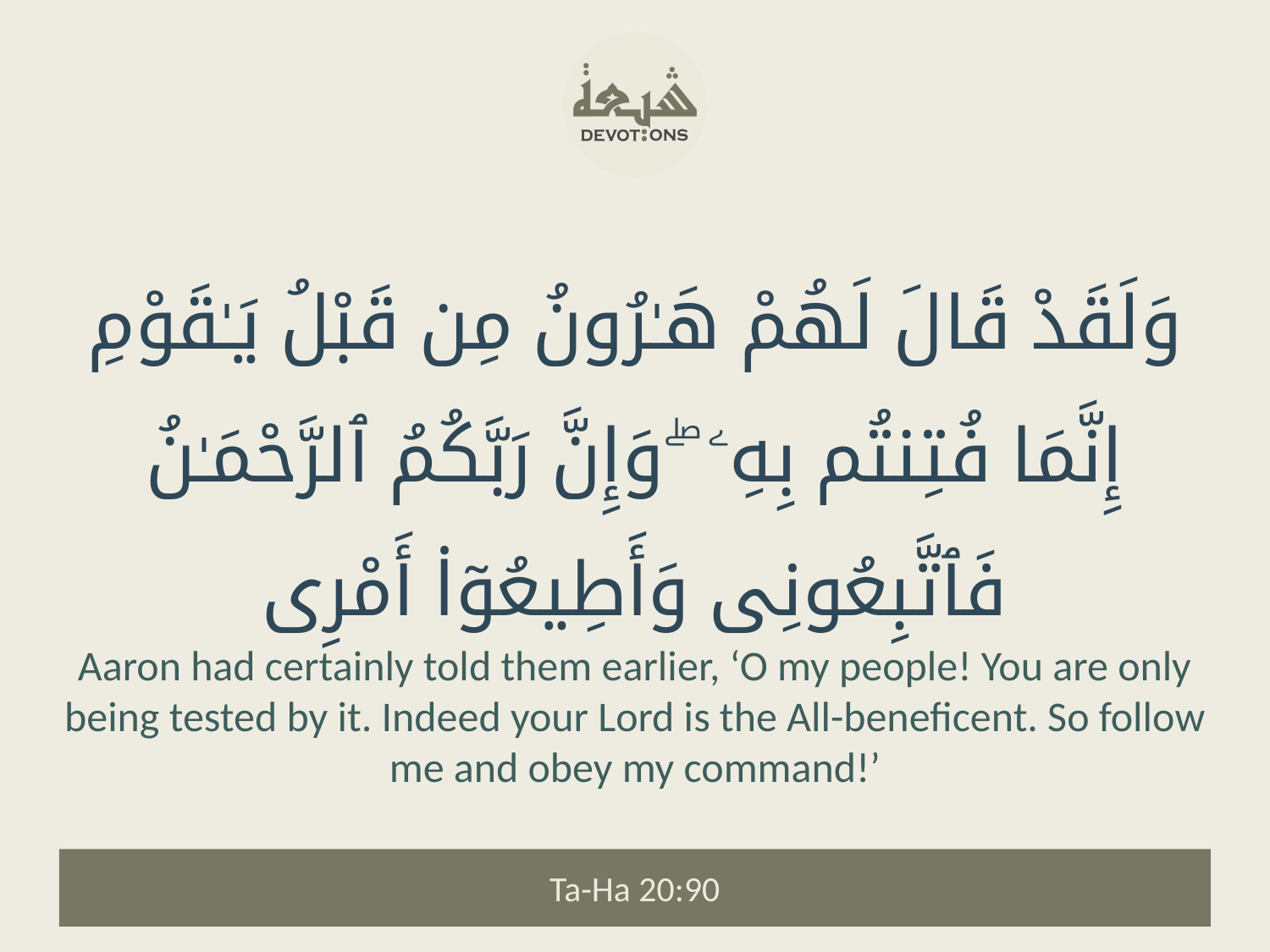

وَلَقَدْ قَالَ لَهُمْ هَـٰرُونُ مِن قَبْلُ يَـٰقَوْمِ إِنَّمَا فُتِنتُم بِهِۦ ۖ وَإِنَّ رَبَّكُمُ ٱلرَّحْمَـٰنُ فَٱتَّبِعُونِى وَأَطِيعُوٓا۟ أَمْرِى
Aaron had certainly told them earlier, ‘O my people! You are only being tested by it. Indeed your Lord is the All-beneficent. So follow me and obey my command!’
Ta-Ha 20:90